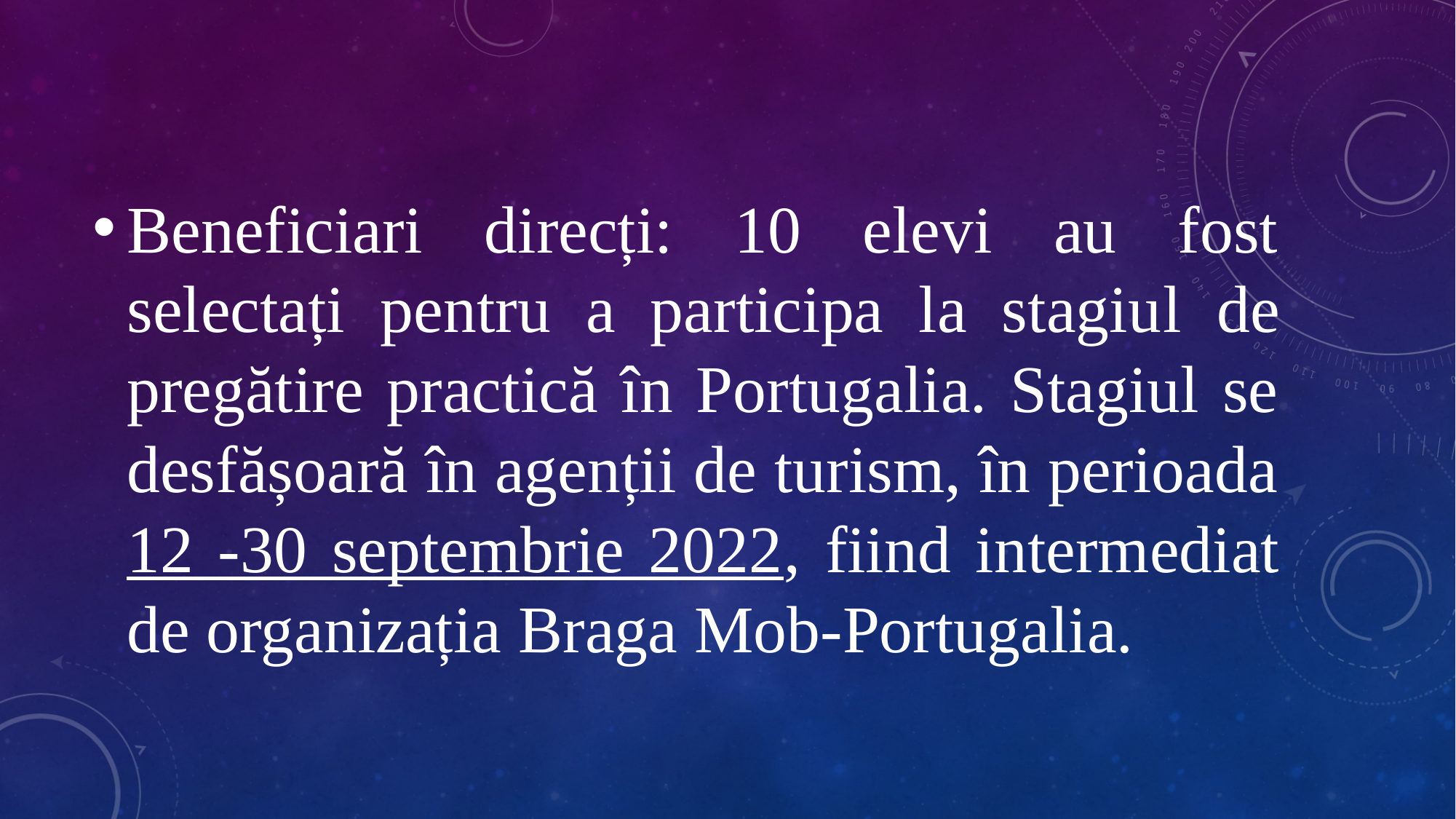

Beneficiari direcți: 10 elevi au fost selectați pentru a participa la stagiul de pregătire practică în Portugalia. Stagiul se desfășoară în agenții de turism, în perioada 12 -30 septembrie 2022, fiind intermediat de organizația Braga Mob-Portugalia.